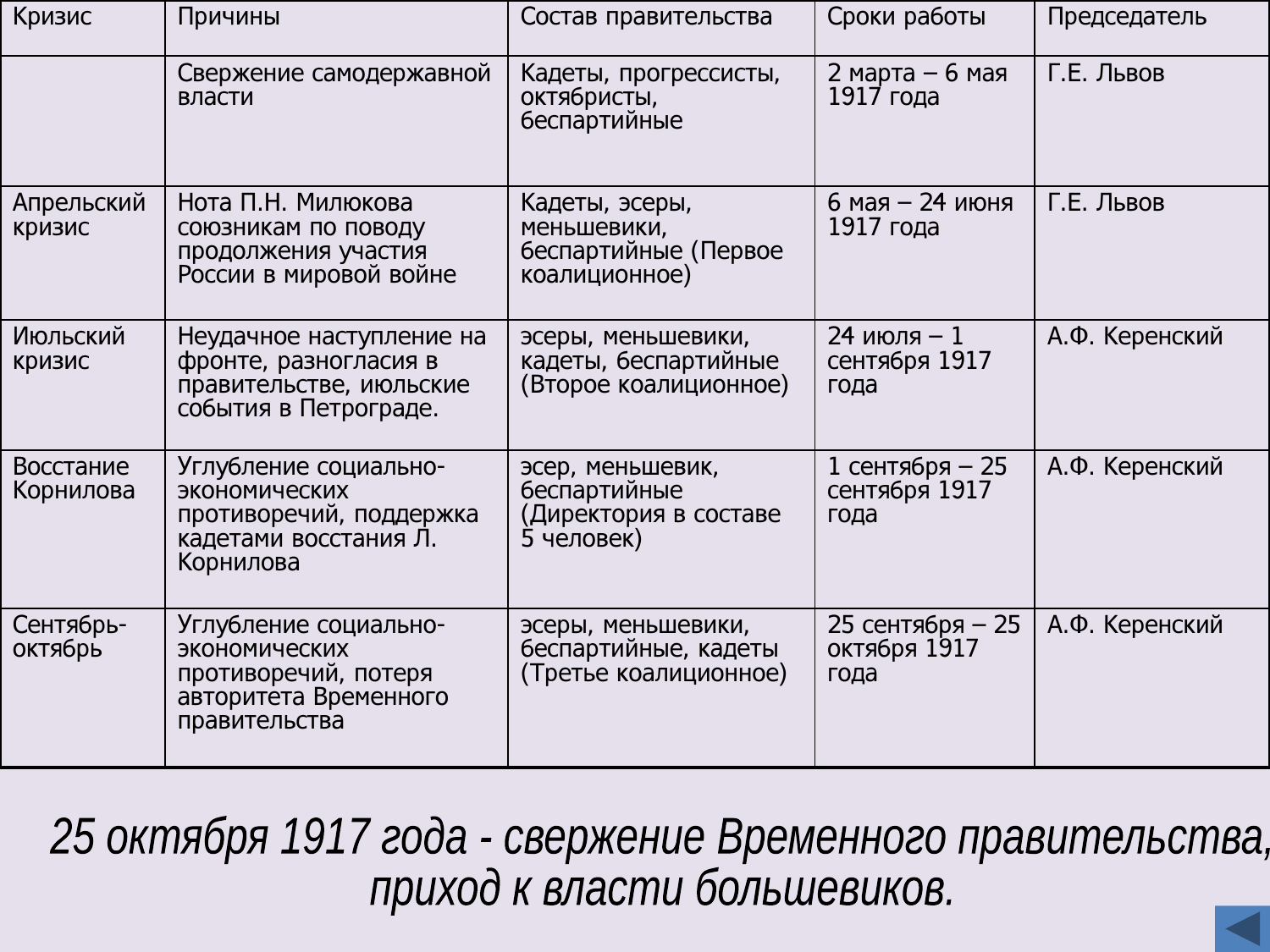

| Кризис | Причины | Состав правительства | Сроки работы | Председатель |
| --- | --- | --- | --- | --- |
|  | Свержение самодержавной власти | Кадеты, прогрессисты, октябристы, беспартийные | 2 марта – 6 мая 1917 года | Г.Е. Львов |
| Апрельский кризис | Нота П.Н. Милюкова союзникам по поводу продолжения участия России в мировой войне | Кадеты, эсеры, меньшевики, беспартийные (Первое коалиционное) | 6 мая – 24 июня 1917 года | Г.Е. Львов |
| Июльский кризис | Неудачное наступление на фронте, разногласия в правительстве, июльские события в Петрограде. | эсеры, меньшевики, кадеты, беспартийные (Второе коалиционное) | 24 июля – 1 сентября 1917 года | А.Ф. Керенский |
| Восстание Корнилова | Углубление социально-экономических противоречий, поддержка кадетами восстания Л. Корнилова | эсер, меньшевик, беспартийные (Директория в составе 5 человек) | 1 сентября – 25 сентября 1917 года | А.Ф. Керенский |
| Сентябрь-октябрь | Углубление социально-экономических противоречий, потеря авторитета Временного правительства | эсеры, меньшевики, беспартийные, кадеты (Третье коалиционное) | 25 сентября – 25 октября 1917 года | А.Ф. Керенский |
25 октября 1917 года - свержение Временного правительства,
приход к власти большевиков.